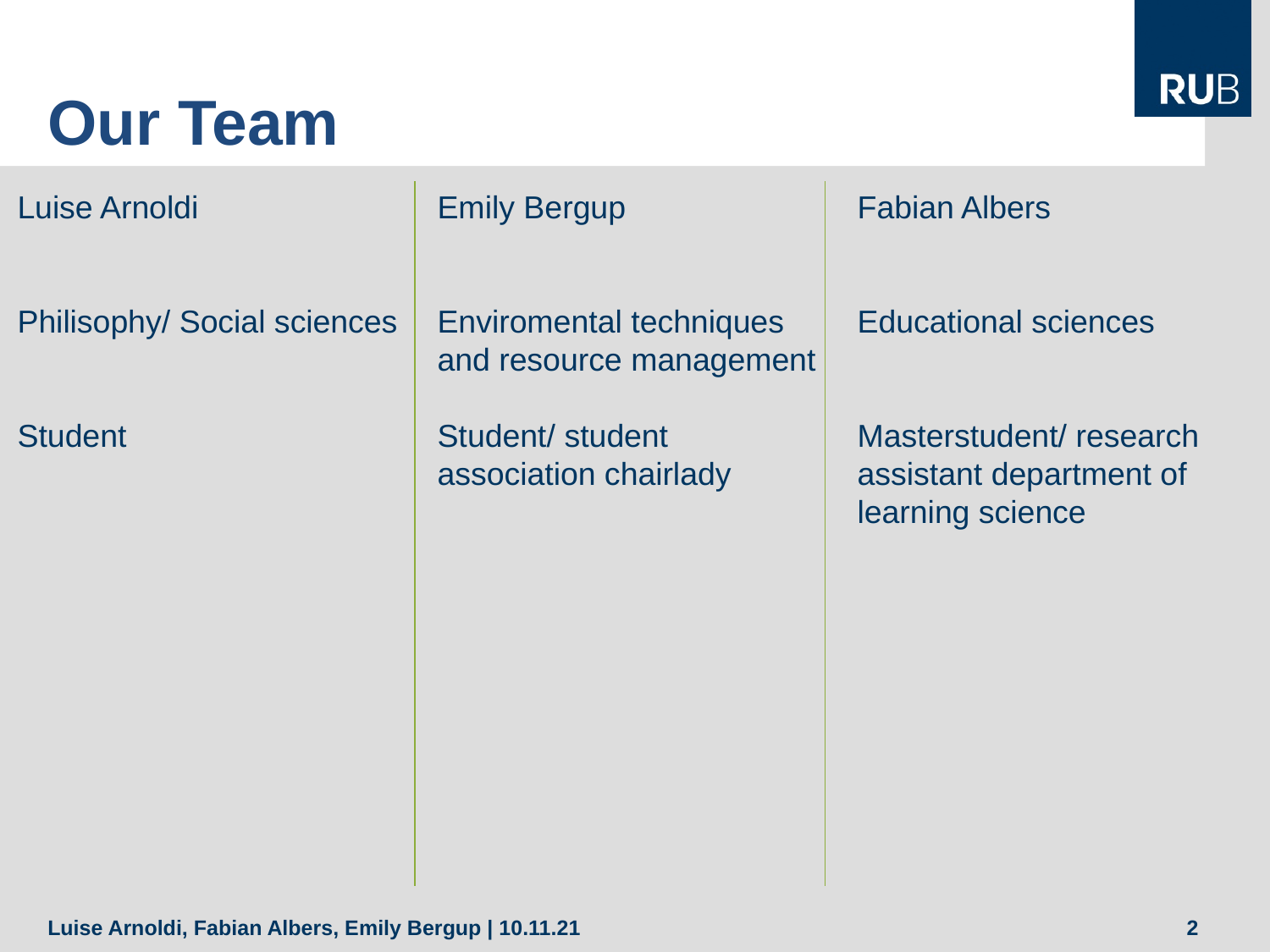

# Our Team
Luise Arnoldi

Philisophy/ Social sciences

Student

Emily Bergup

Enviromental techniques and resource management

Student/ student association chairlady
Fabian Albers

Educational sciences

Masterstudent/ research assistant department of learning science
Luise Arnoldi, Fabian Albers, Emily Bergup | 10.11.21
2